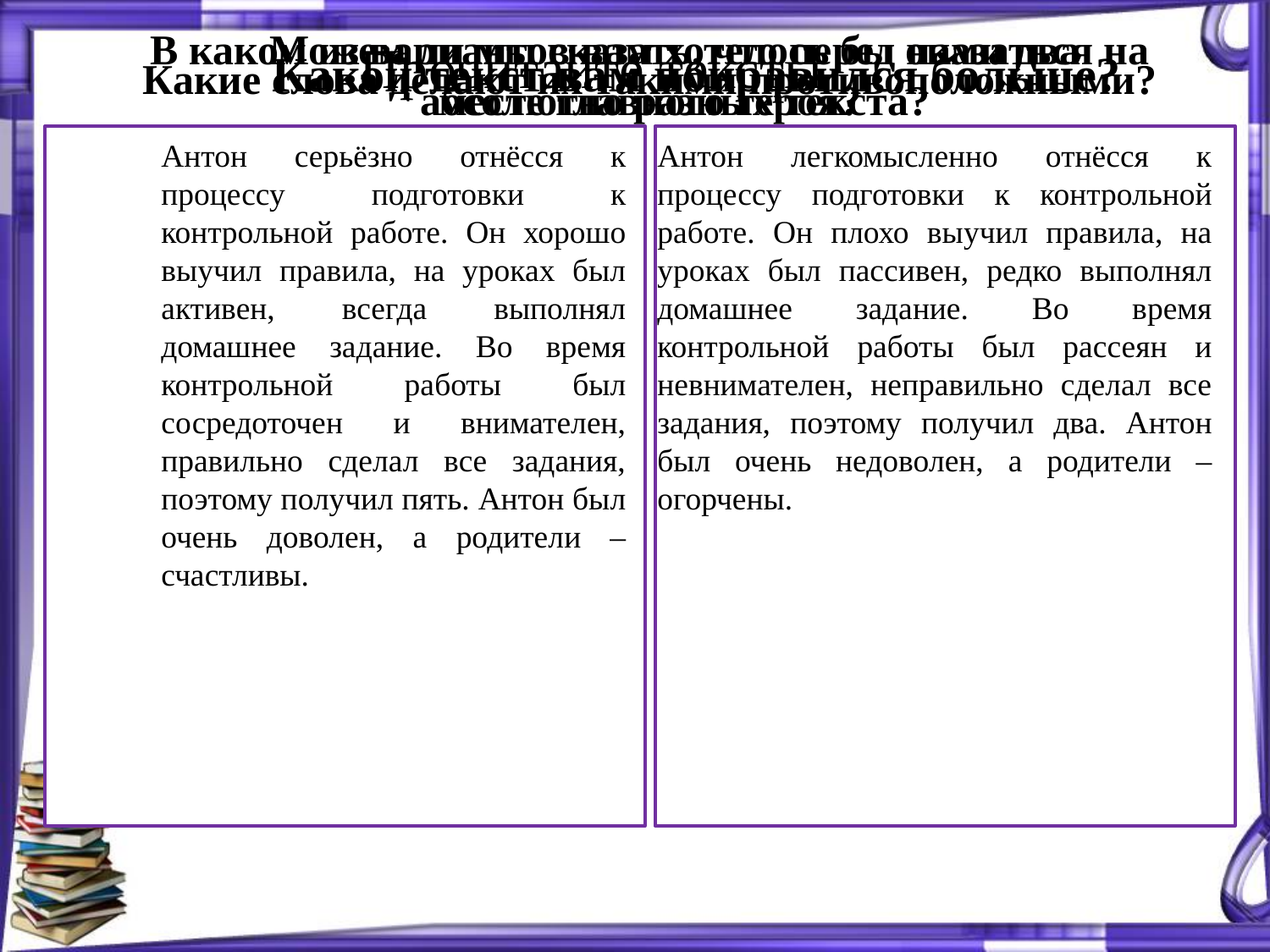

В каком из вариантов вам хотелось бы оказаться на месте главного героя?
Можем ли мы сказать, что перед нами два абсолютно разных текста?
Прочитайте тексты
Какой текст вам понравился больше?
Какие слова делают их такими противоположными?

Антон серьёзно отнёсся к процессу подготовки к контрольной работе. Он хорошо выучил правила, на уроках был активен, всегда выполнял домашнее задание. Во время контрольной работы был сосредоточен и внимателен, правильно сделал все задания, поэтому получил пять. Антон был очень доволен, а родители – счастливы.
Антон легкомысленно отнёсся к процессу подготовки к контрольной работе. Он плохо выучил правила, на уроках был пассивен, редко выполнял домашнее задание. Во время контрольной работы был рассеян и невнимателен, неправильно сделал все задания, поэтому получил два. Антон был очень недоволен, а родители – огорчены.